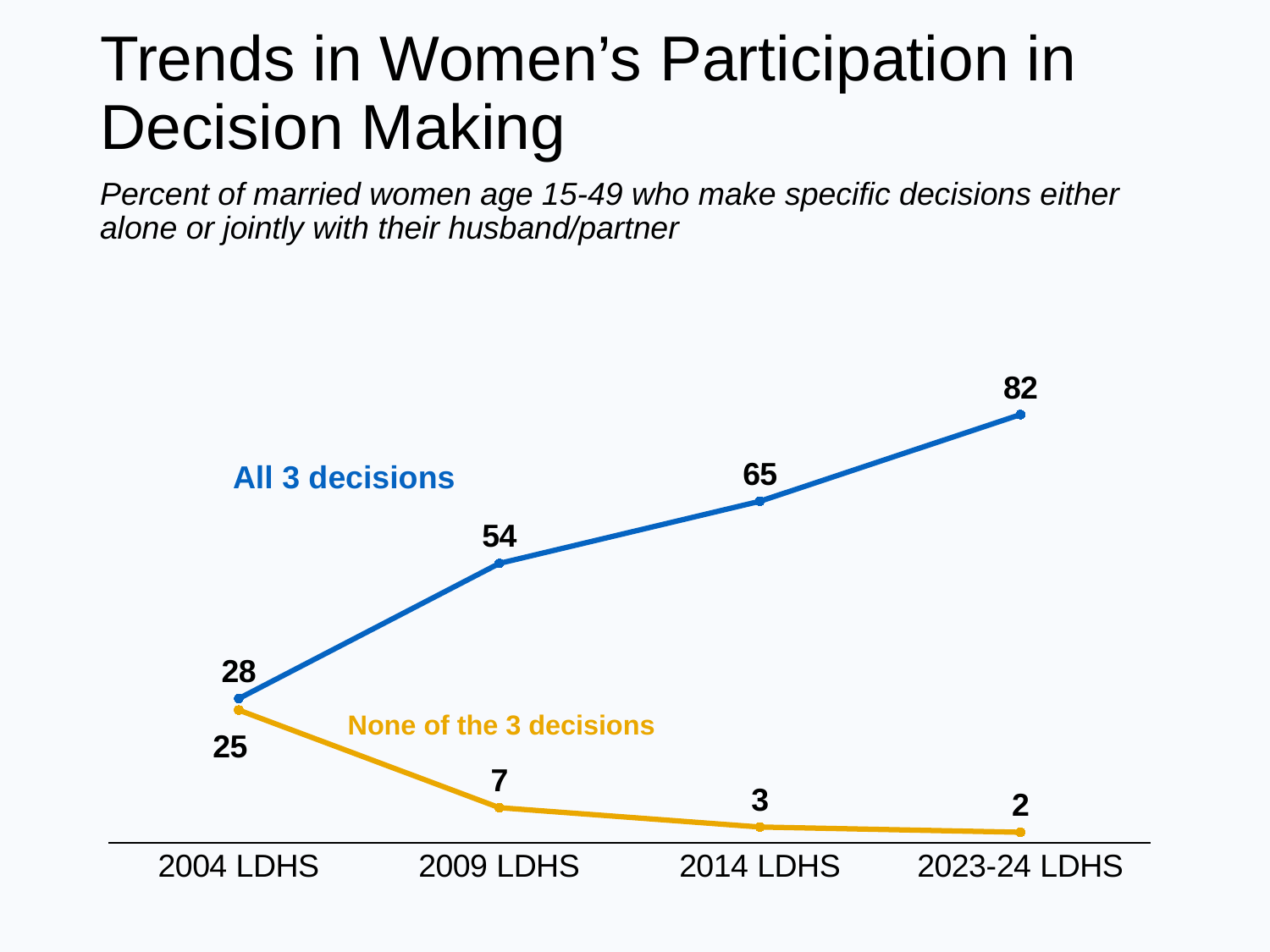

# Trends in Women’s Participation in Decision Making
Percent of married women age 15-49 who make specific decisions either alone or jointly with their husband/partner

### Chart

| Category | All 3 decisions | None of the 3 decisions |
|---|---|---|
| 2004 LDHS | 27.6 | 25.4 |
| 2009 LDHS | 53.5 | 6.7 |
| 2014 LDHS | 65.4 | 3.0 |
| 2023-24 LDHS | 82.0 | 2.0 |
All 3 decisions
None of the 3 decisions